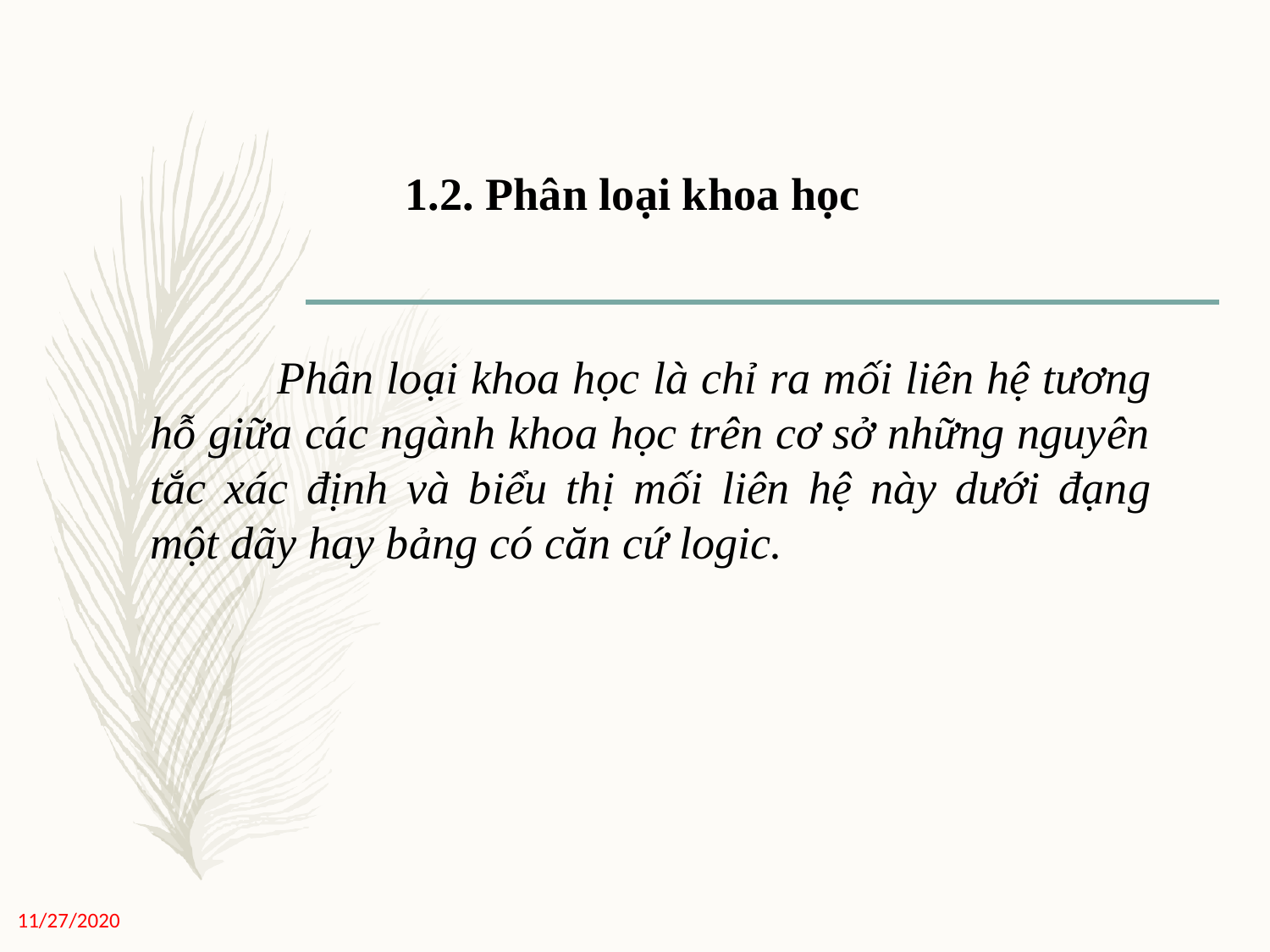

1.2. Phân loại khoa học
		Phân loại khoa học là chỉ ra mối liên hệ tương hỗ giữa các ngành khoa học trên cơ sở những nguyên tắc xác định và biểu thị mối liên hệ này dưới đạng một dãy hay bảng có căn cứ logic.
11/27/2020